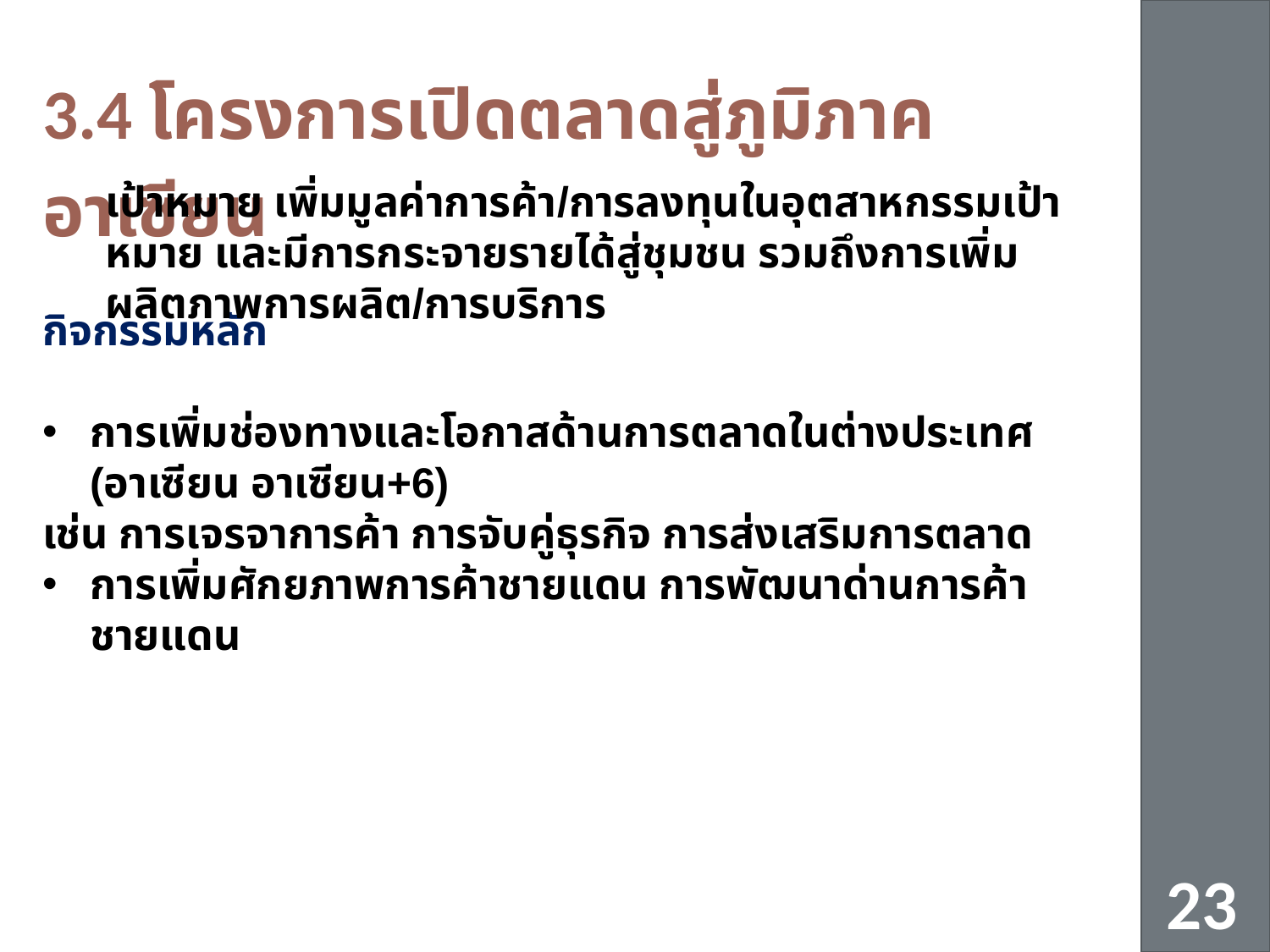

Flagship
project
3.4 โครงการเปิดตลาดสู่ภูมิภาคอาเซียน
	เป้าหมาย เพิ่มมูลค่าการค้า/การลงทุนในอุตสาหกรรมเป้าหมาย และมีการกระจายรายได้สู่ชุมชน รวมถึงการเพิ่มผลิตภาพการผลิต/การบริการ
กิจกรรมหลัก

การเพิ่มช่องทางและโอกาสด้านการตลาดในต่างประเทศ (อาเซียน อาเซียน+6)
เช่น การเจรจาการค้า การจับคู่ธุรกิจ การส่งเสริมการตลาด
การเพิ่มศักยภาพการค้าชายแดน การพัฒนาด่านการค้าชายแดน

กิจกรรม
23
23
ร่ายยุทธศาสตร์การพัฒนากลุ่มจังหวัดภาคเหนือตอนบน ๑ (๒๕๕๗-๒๕๖๐)